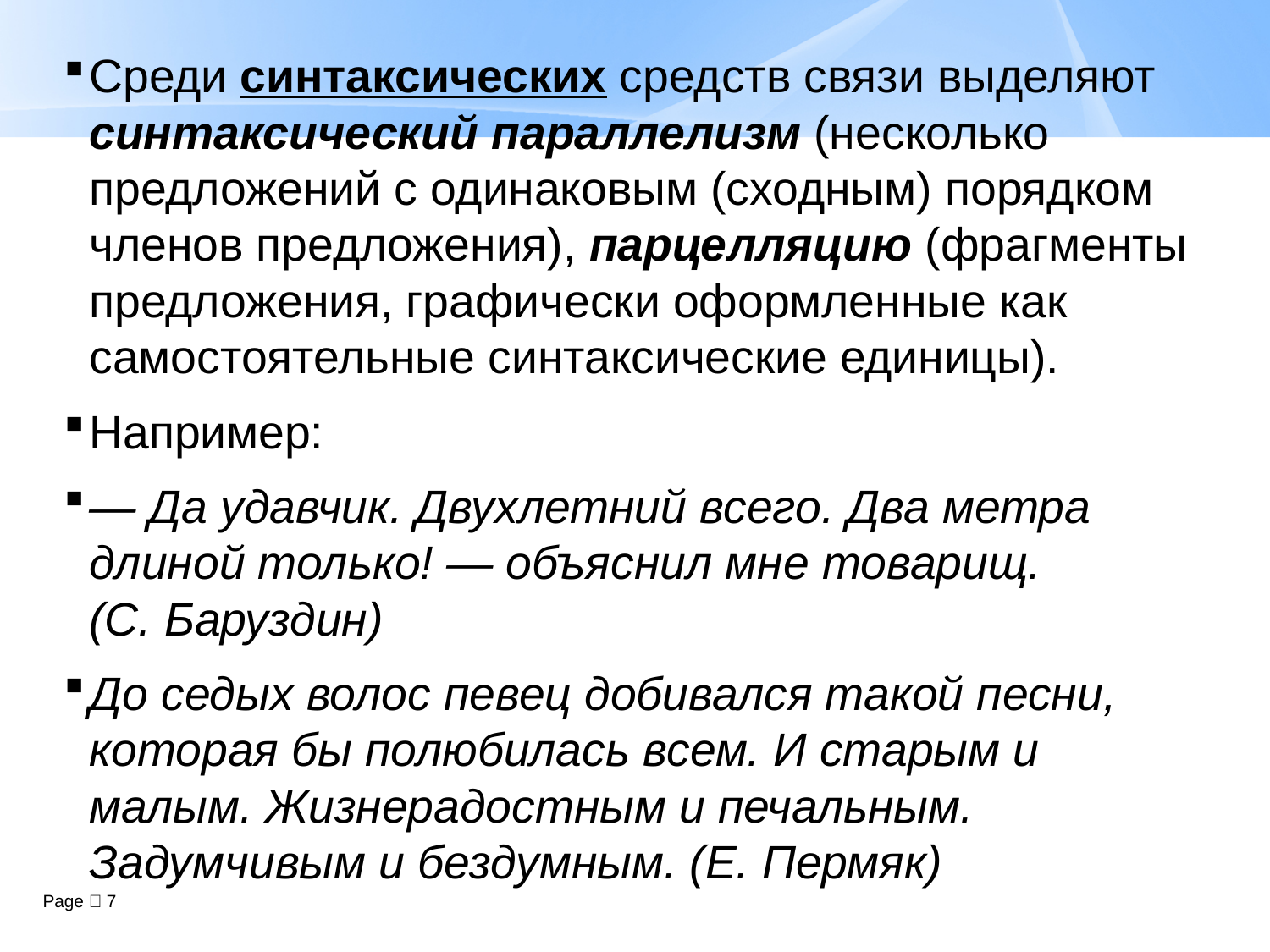

Среди синтаксических средств связи выделяют синтаксический параллелизм (несколько предложений с одинаковым (сходным) порядком членов предложения), парцелляцию (фрагменты предложения, графически оформленные как самостоятельные синтаксические единицы).
Например:
— Да удавчик. Двухлетний всего. Два метра длиной только! — объяснил мне товарищ. (С. Баруздин)
До седых волос певец добивался такой песни, которая бы полюбилась всем. И старым и малым. Жизнерадостным и печальным. Задумчивым и бездумным. (Е. Пермяк)